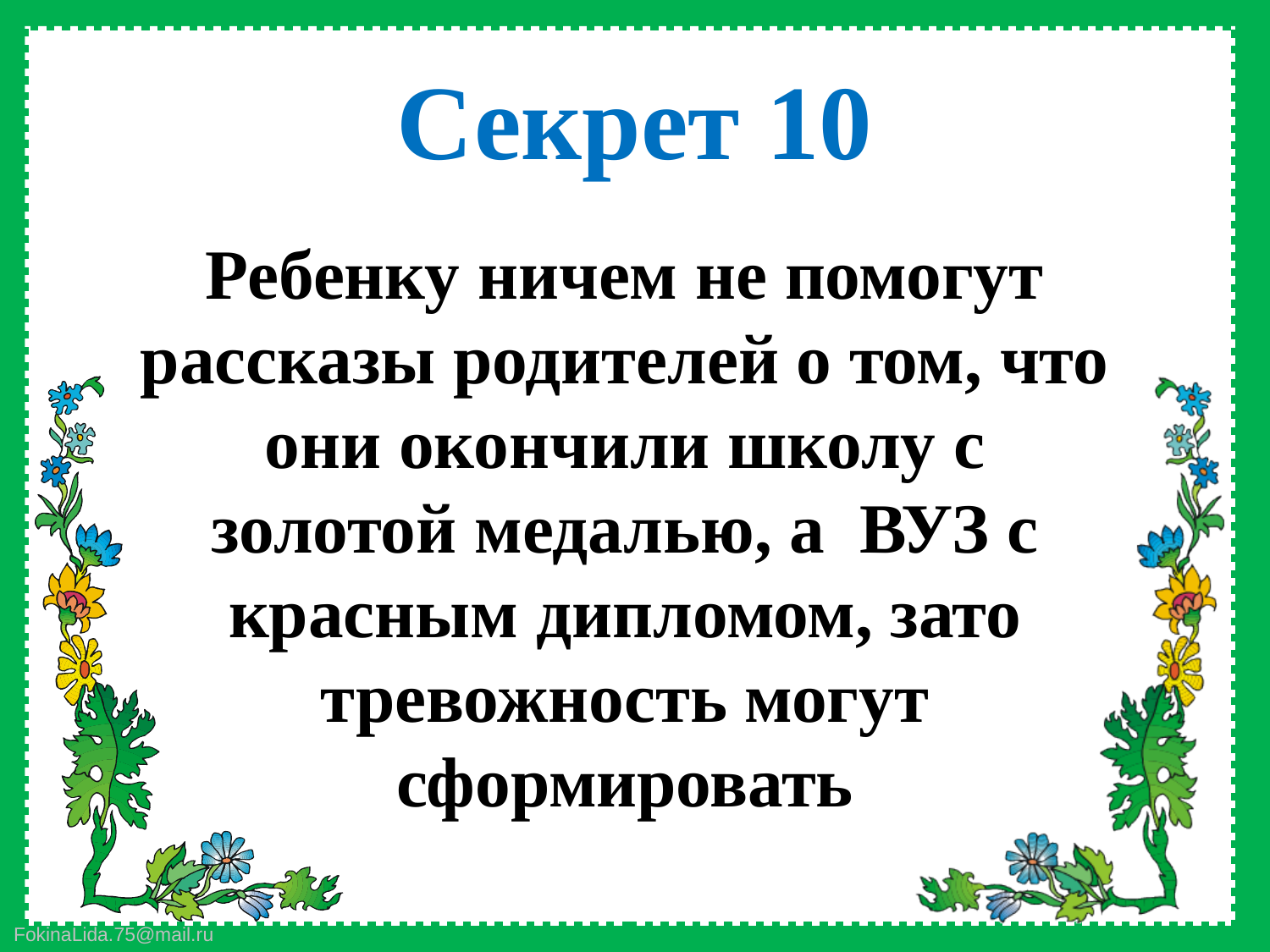

# Секрет 10
Ребенку ничем не помогут рассказы родителей о том, что они окончили школу с золотой медалью, а  ВУЗ с красным дипломом, зато тревожность могут сформировать